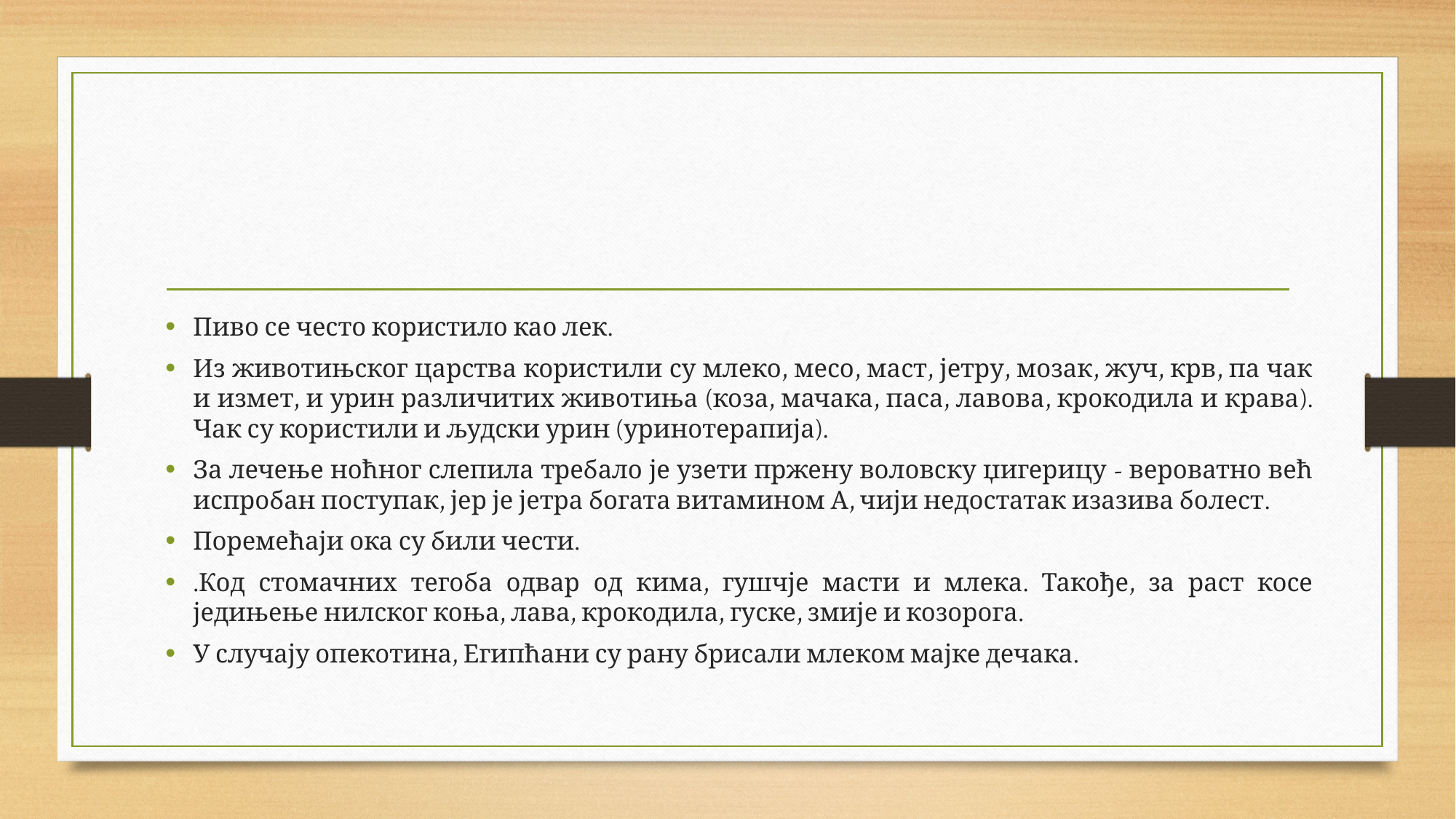

Пиво се често користило као лек.
Из животињског царства користили су млеко, месо, маст, јетру, мозак, жуч, крв, па чак и измет, и урин различитих животиња (коза, мачака, паса, лавова, крокодила и крава). Чак су користили и људски урин (уринотерапија).
За лечење ноћног слепила требало је узети пржену воловску џигерицу - вероватно већ испробан поступак, јер је јетра богата витамином А, чији недостатак изазива болест.
Поремећаји ока су били чести.
.Код стомачних тегоба одвар од кима, гушчје масти и млека. Такође, за раст косе једињење нилског коња, лава, крокодила, гуске, змије и козорога.
У случају опекотина, Египћани су рану брисали млеком мајке дечака.